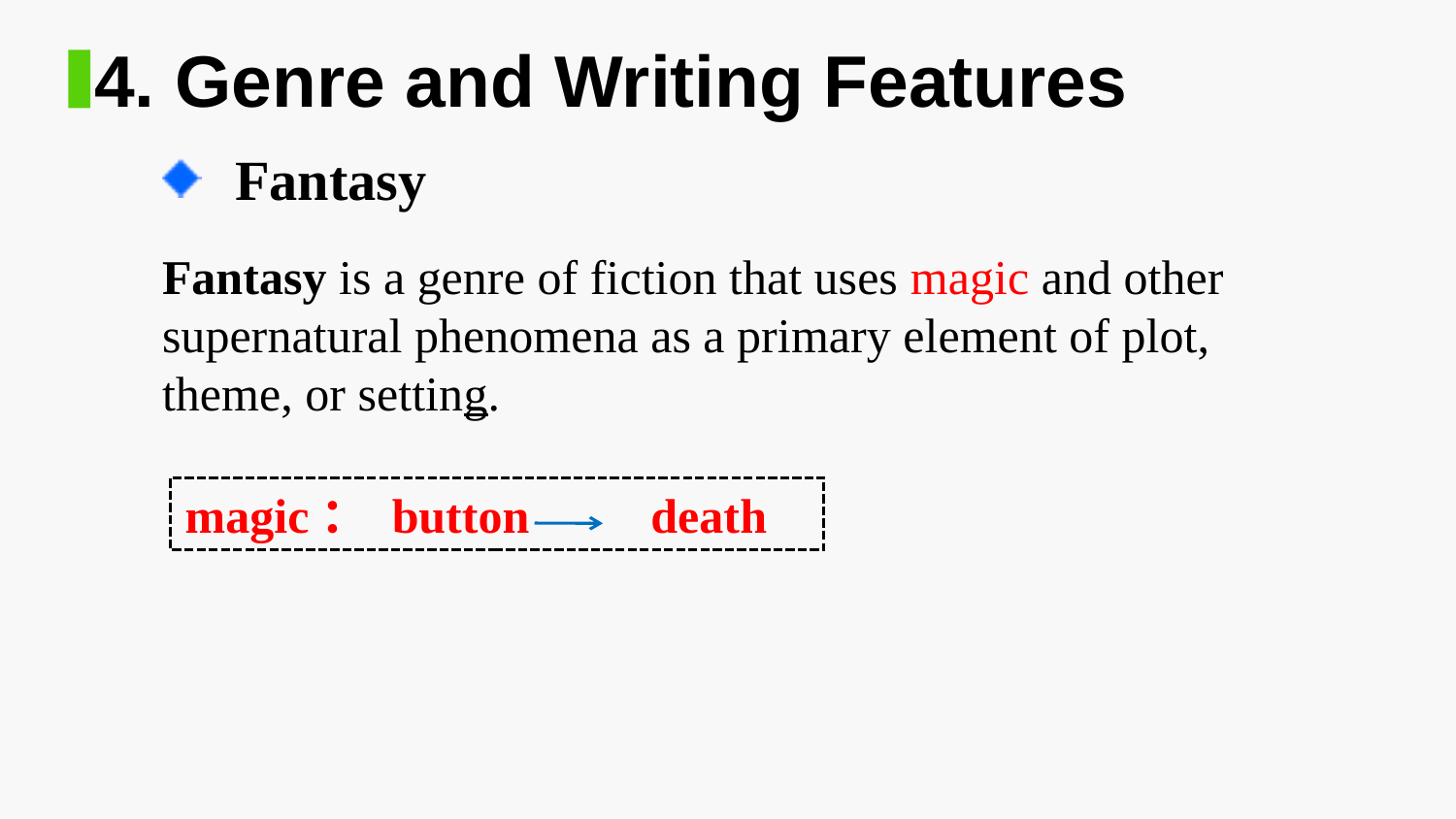

4. Genre and Writing Features

Fantasy
Fantasy is a genre of fiction that uses magic and other supernatural phenomena as a primary element of plot, theme, or setting.
magic： button          death